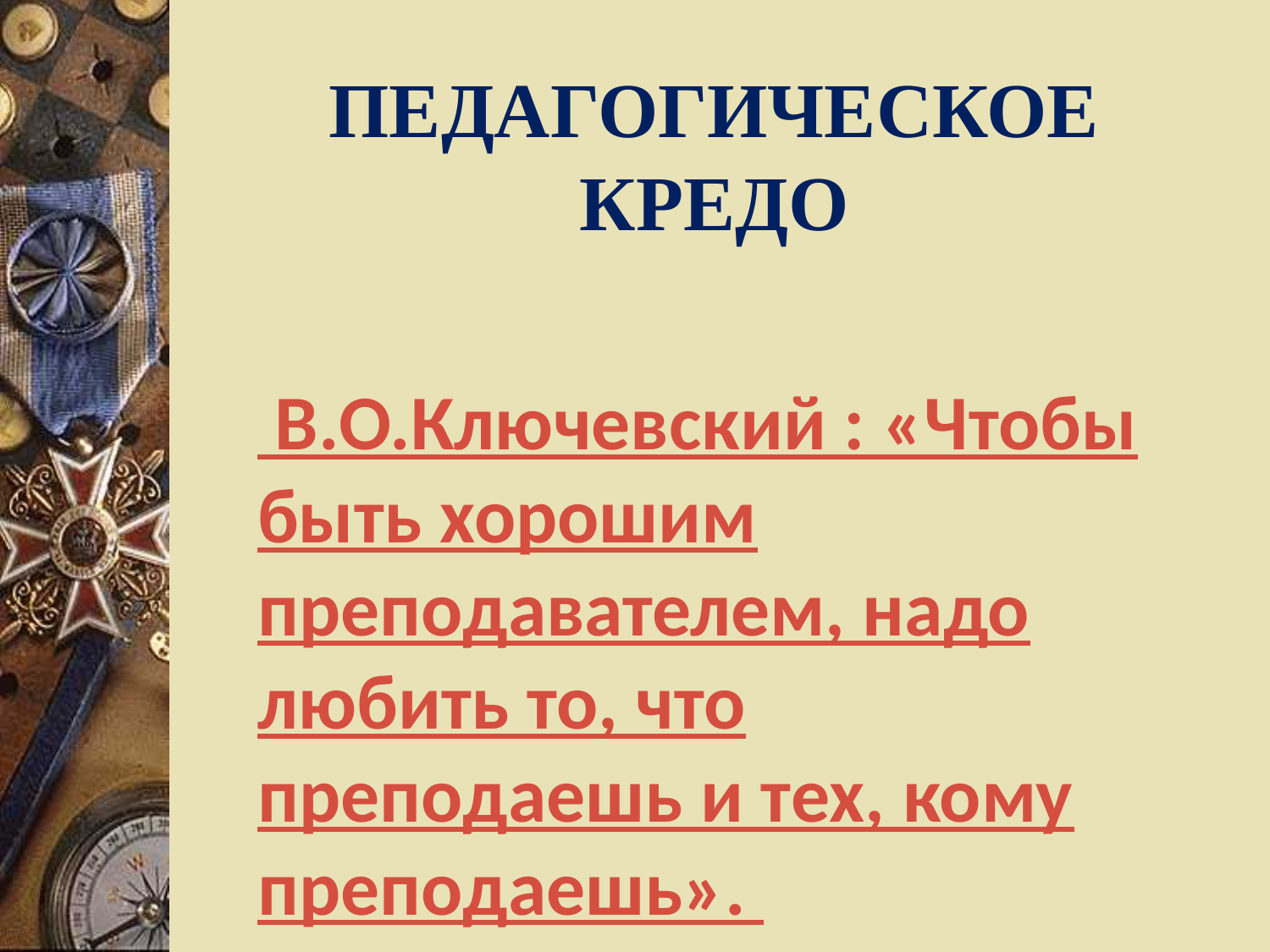

# ПЕДАГОГИЧЕСКОЕ КРЕДО
 В.О.Ключевский : «Чтобы быть хорошим преподавателем, надо любить то, что преподаешь и тех, кому преподаешь».